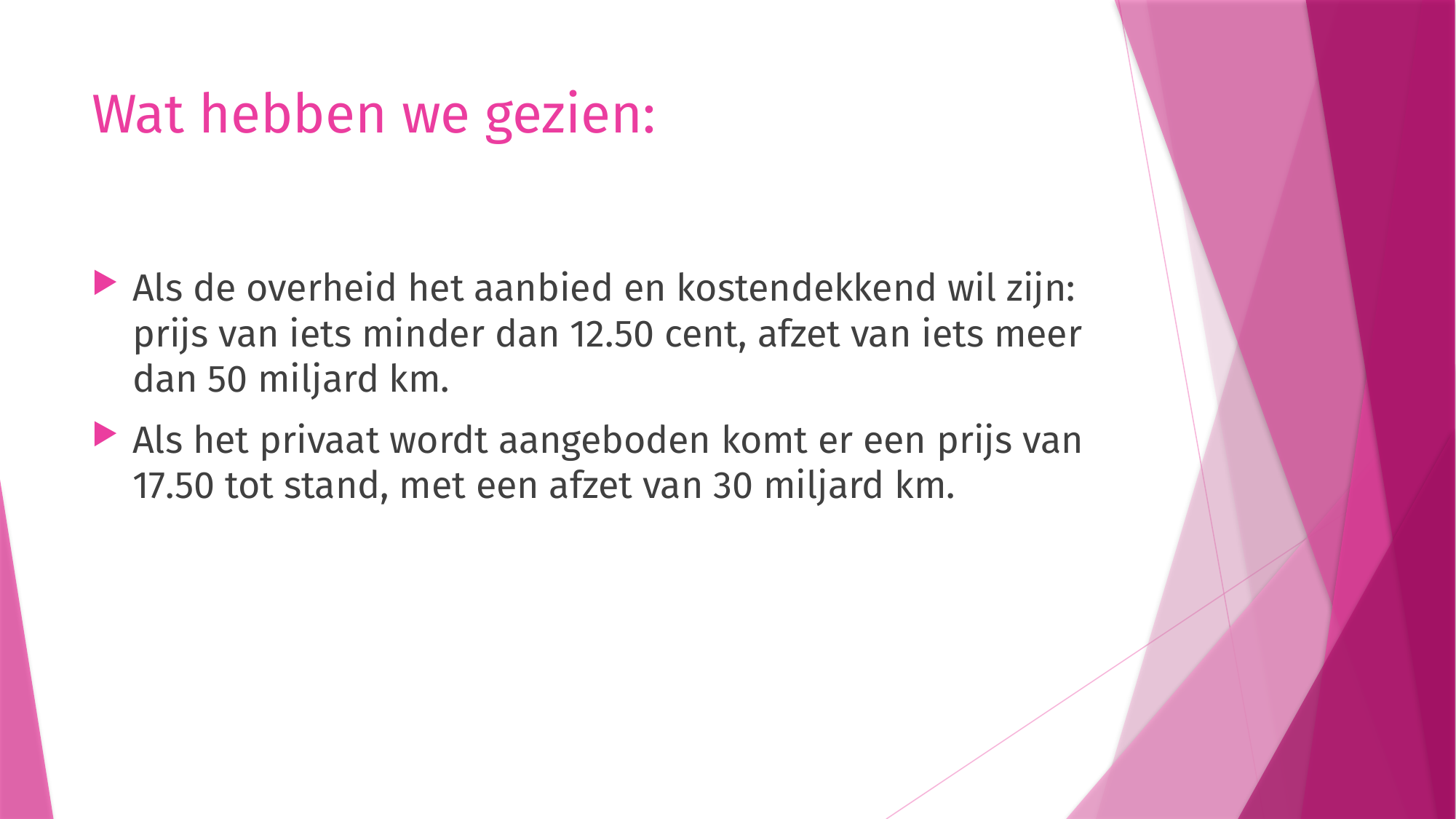

# Wat hebben we gezien:
Als de overheid het aanbied en kostendekkend wil zijn: prijs van iets minder dan 12.50 cent, afzet van iets meer dan 50 miljard km.
Als het privaat wordt aangeboden komt er een prijs van 17.50 tot stand, met een afzet van 30 miljard km.